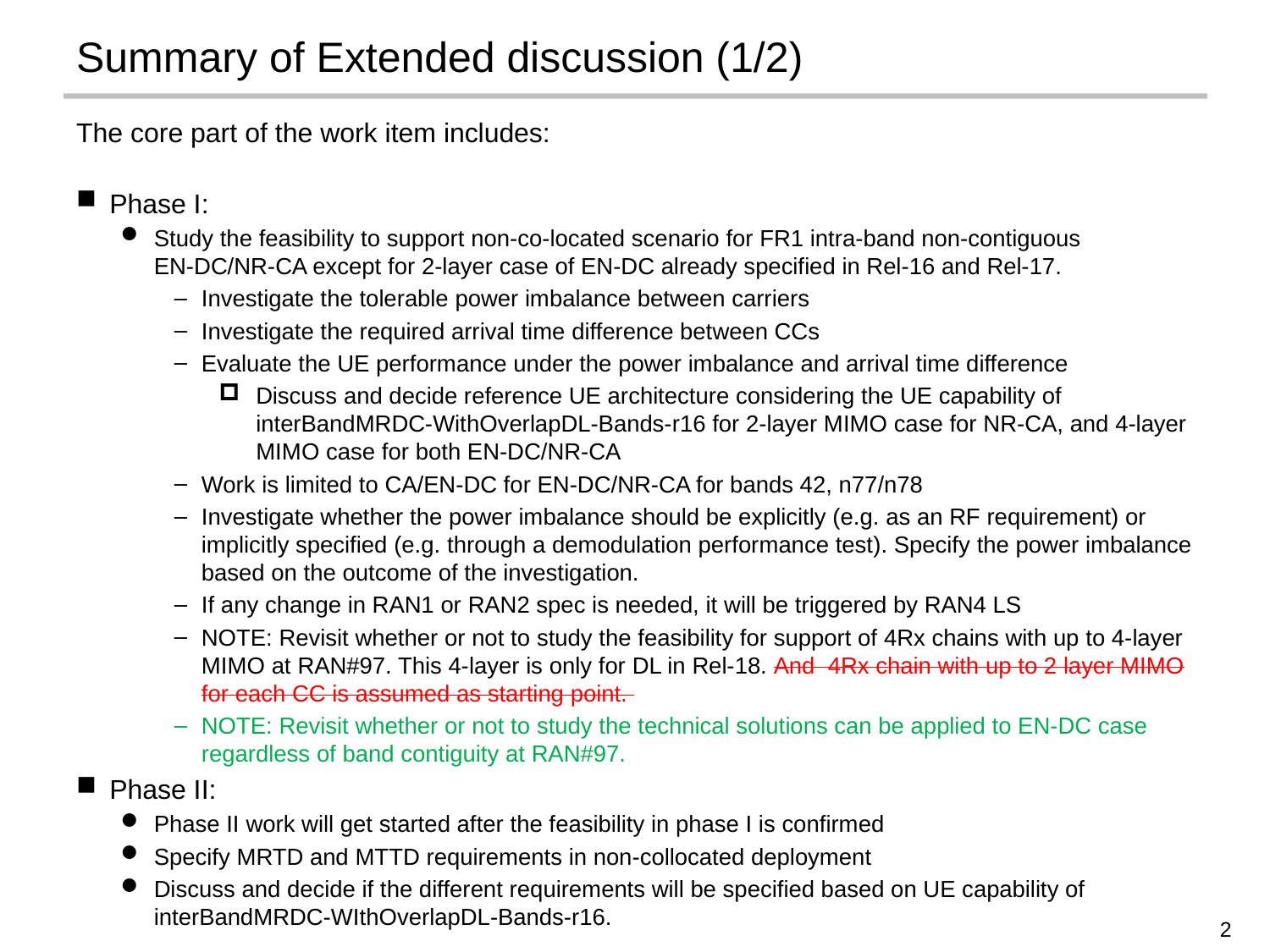

# Summary of Extended discussion (1/2)
The core part of the work item includes:
Phase I:
Study the feasibility to support non-co-located scenario for FR1 intra-band non-contiguous EN-DC/NR-CA except for 2-layer case of EN-DC already specified in Rel-16 and Rel-17.
Investigate the tolerable power imbalance between carriers
Investigate the required arrival time difference between CCs
Evaluate the UE performance under the power imbalance and arrival time difference
Discuss and decide reference UE architecture considering the UE capability of interBandMRDC-WithOverlapDL-Bands-r16 for 2-layer MIMO case for NR-CA, and 4-layer MIMO case for both EN-DC/NR-CA
Work is limited to CA/EN-DC for EN-DC/NR-CA for bands 42, n77/n78
Investigate whether the power imbalance should be explicitly (e.g. as an RF requirement) or implicitly specified (e.g. through a demodulation performance test). Specify the power imbalance based on the outcome of the investigation.
If any change in RAN1 or RAN2 spec is needed, it will be triggered by RAN4 LS
NOTE: Revisit whether or not to study the feasibility for support of 4Rx chains with up to 4-layer MIMO at RAN#97. This 4-layer is only for DL in Rel-18. And  4Rx chain with up to 2 layer MIMO for each CC is assumed as starting point.
NOTE: Revisit whether or not to study the technical solutions can be applied to EN-DC case regardless of band contiguity at RAN#97.
Phase II:
Phase II work will get started after the feasibility in phase I is confirmed
Specify MRTD and MTTD requirements in non-collocated deployment
Discuss and decide if the different requirements will be specified based on UE capability of interBandMRDC-WIthOverlapDL-Bands-r16.